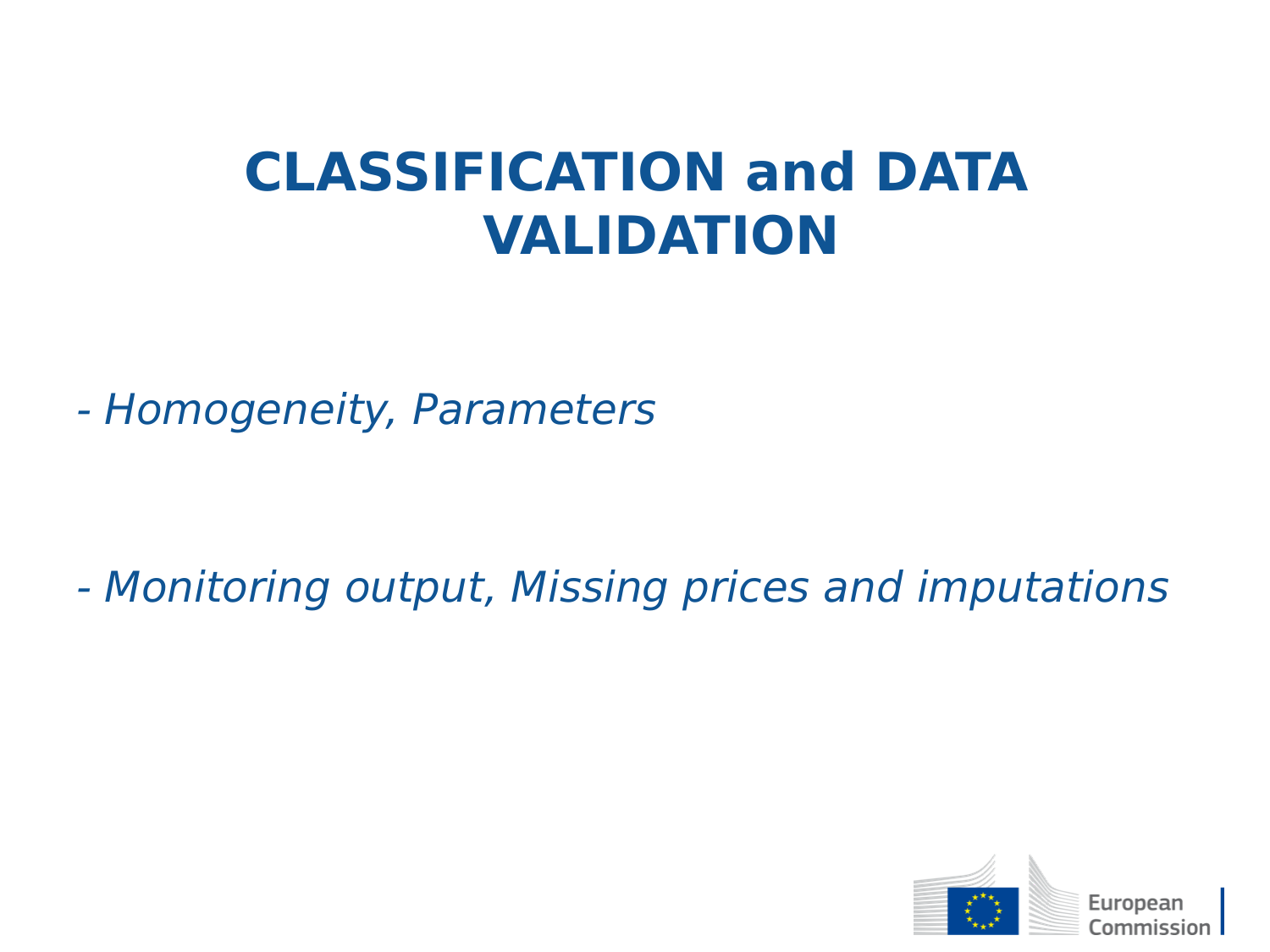

# CLASSIFICATION and DATA VALIDATION

- Homogeneity, Parameters

- Monitoring output, Missing prices and imputations